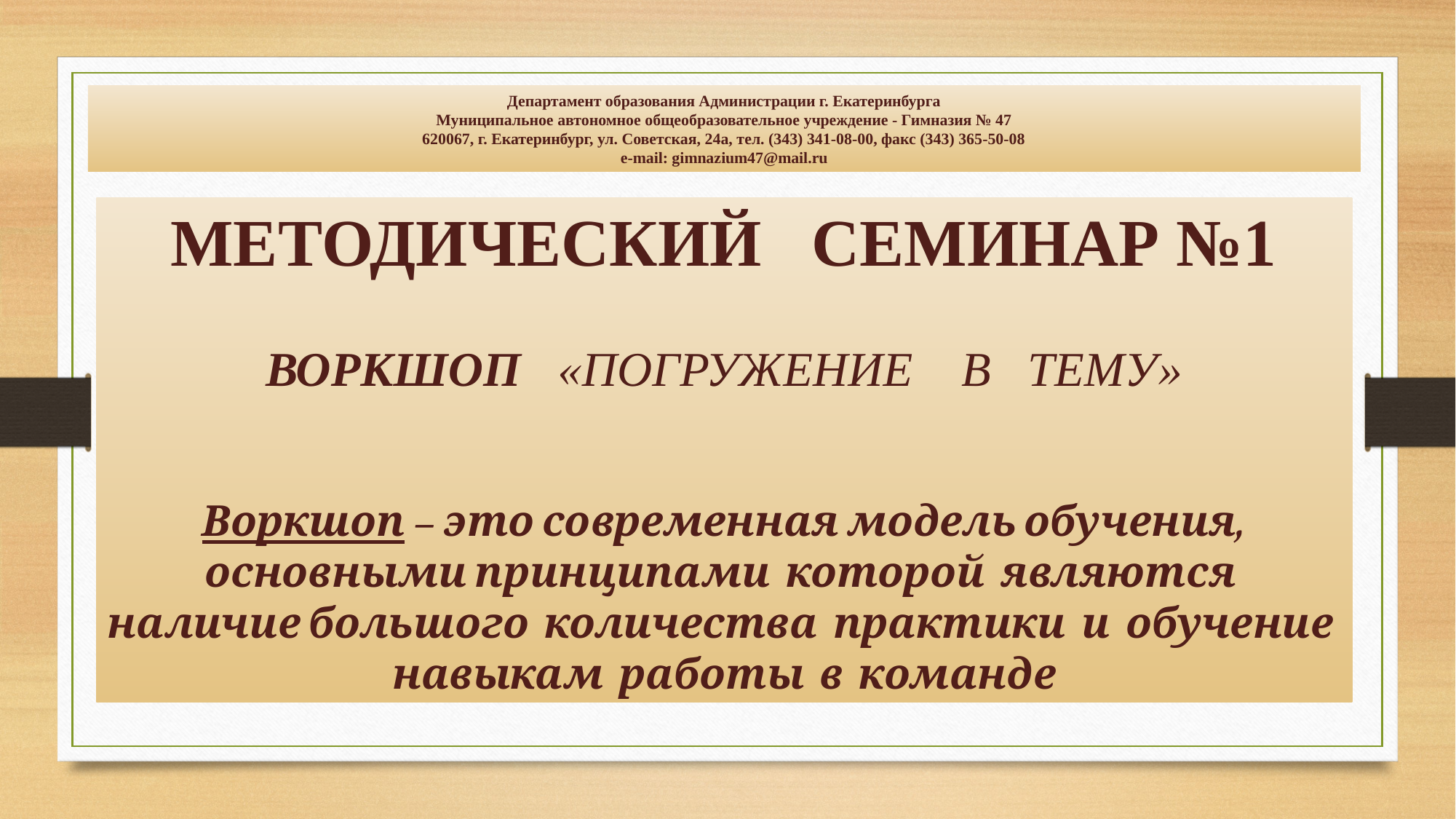

Департамент образования Администрации г. Екатеринбурга
Муниципальное автономное общеобразовательное учреждение - Гимназия № 47
620067, г. Екатеринбург, ул. Советская, 24а, тел. (343) 341-08-00, факс (343) 365-50-08
e-mail: gimnazium47@mail.ru

МЕТОДИЧЕСКИЙ   СЕМИНАР №1

ВОРКШОП   «ПОГРУЖЕНИЕ    В   ТЕМУ»

Воркшоп – это современная модель обучения, основными принципами  которой  являются  наличие большого  количества  практики  и  обучение  навыкам  работы  в  команде